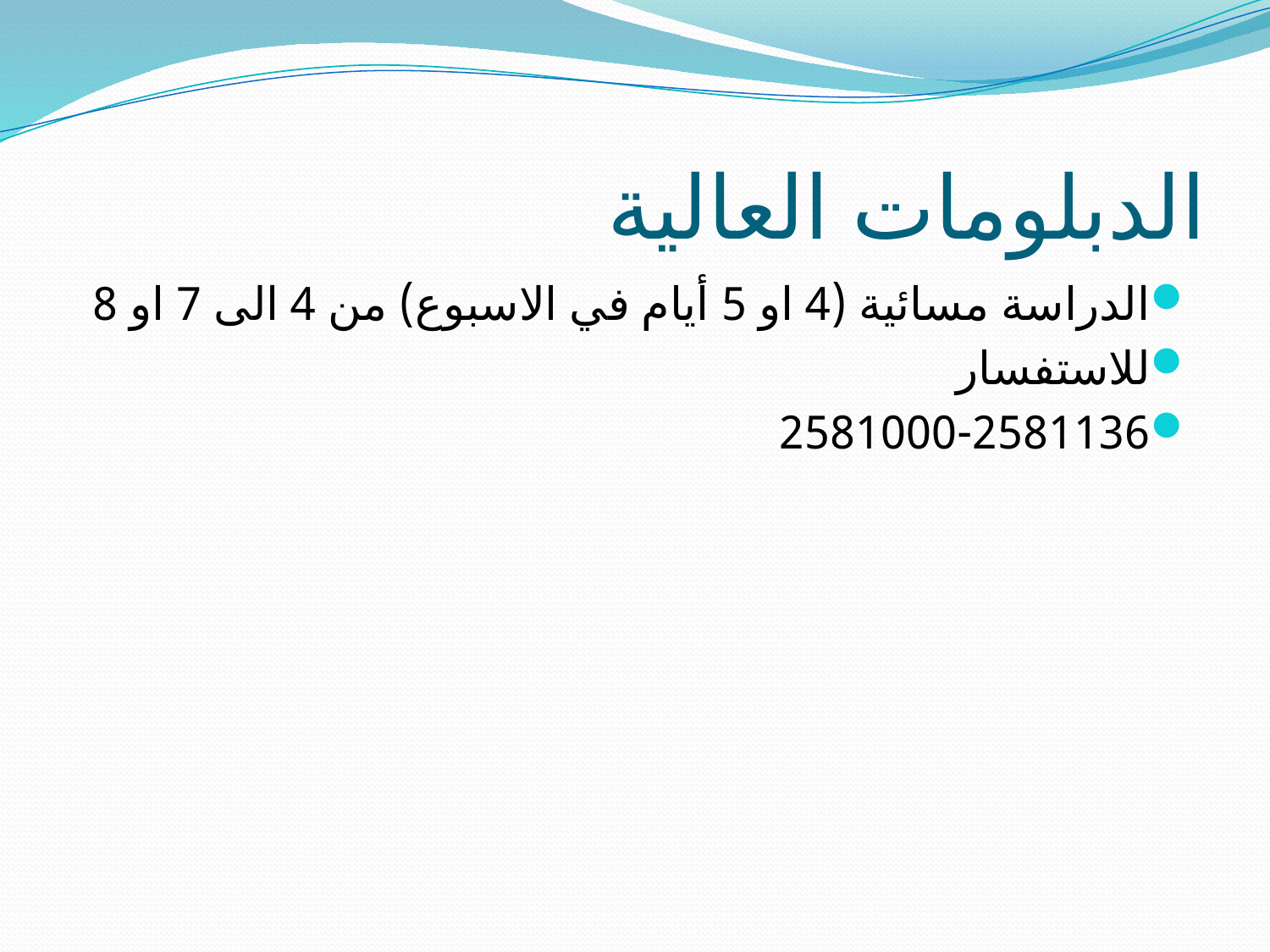

# الدبلومات العالية
الدراسة مسائية (4 او 5 أيام في الاسبوع) من 4 الى 7 او 8
للاستفسار
2581000-2581136